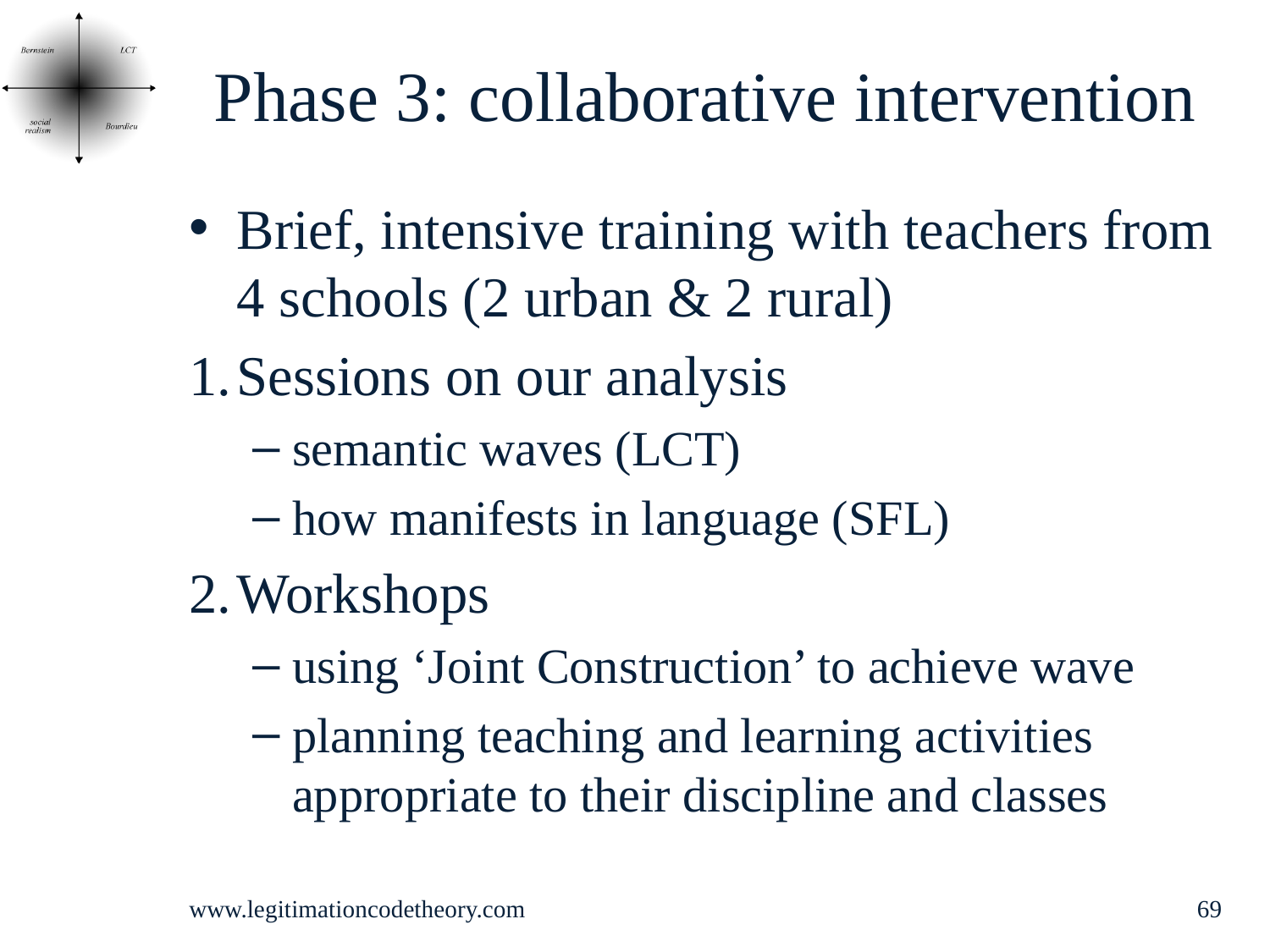

# Phase 3: collaborative intervention

Brief, intensive training with teachers from 4 schools (2 urban & 2 rural)
Sessions on our analysis
semantic waves (LCT)
how manifests in language (SFL)
Workshops
using ‘Joint Construction’ to achieve wave
planning teaching and learning activities appropriate to their discipline and classes

www.legitimationcodetheory.com
69